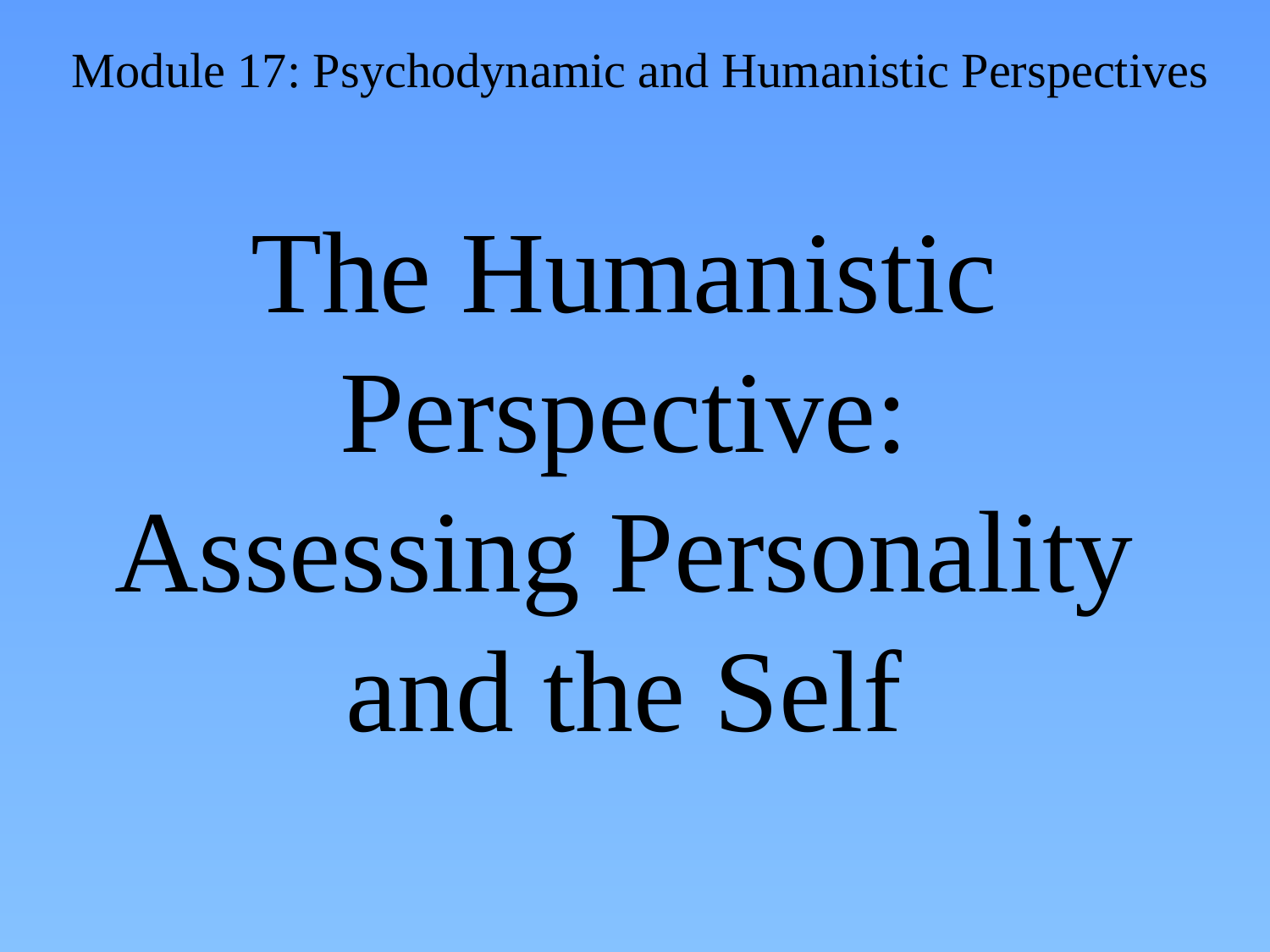

# The Humanistic Perspective: Assessing Personality and the Self
Module 17: Psychodynamic and Humanistic Perspectives